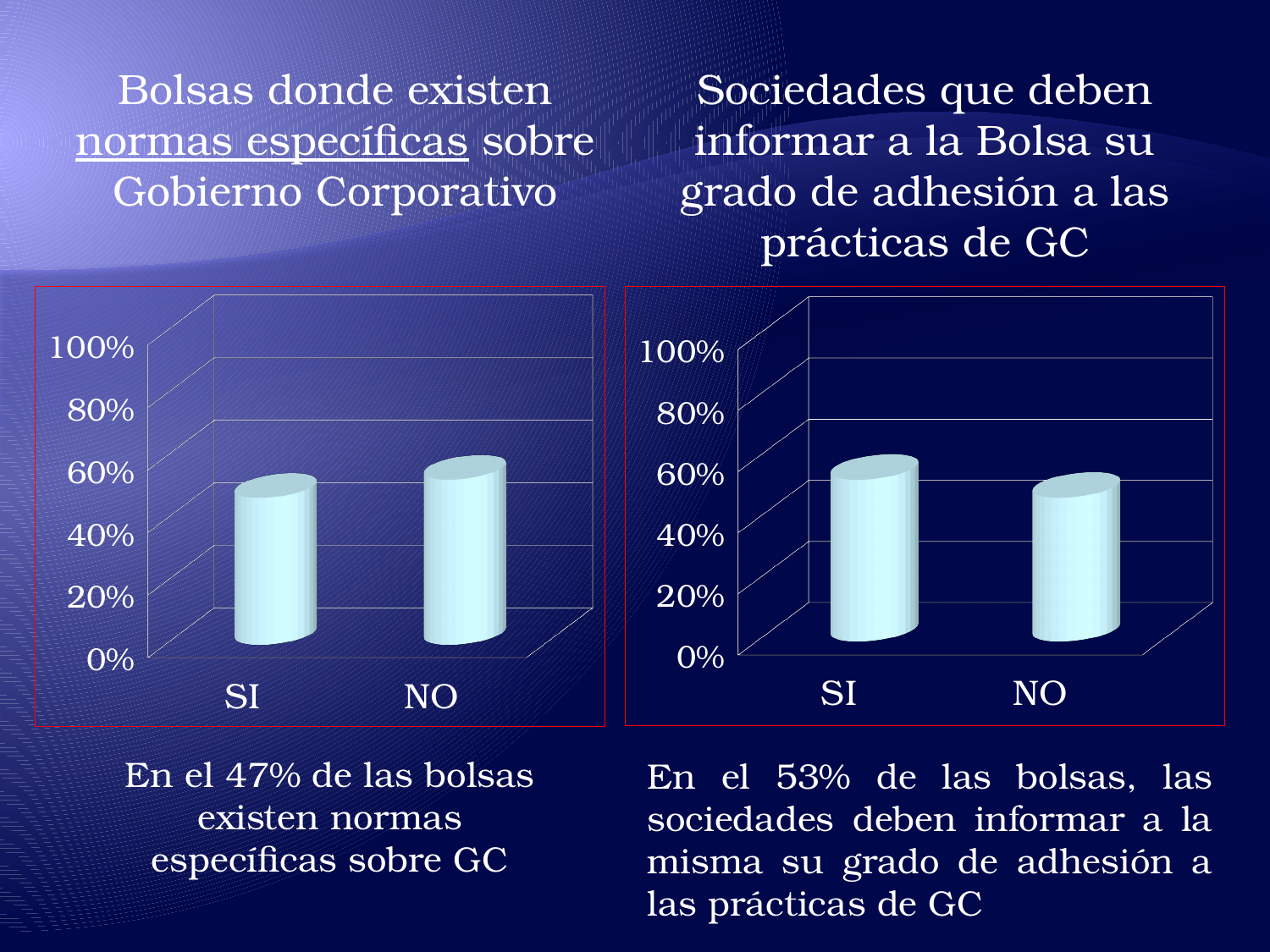

Bolsas donde existen normas específicas sobre Gobierno Corporativo

Sociedades que deben informar a la Bolsa su grado de adhesión a las prácticas de GC

[unsupported chart]

[unsupported chart]

En el 47% de las bolsas existen normas específicas sobre GC
En el 53% de las bolsas, las sociedades deben informar a la misma su grado de adhesión a las prácticas de GC